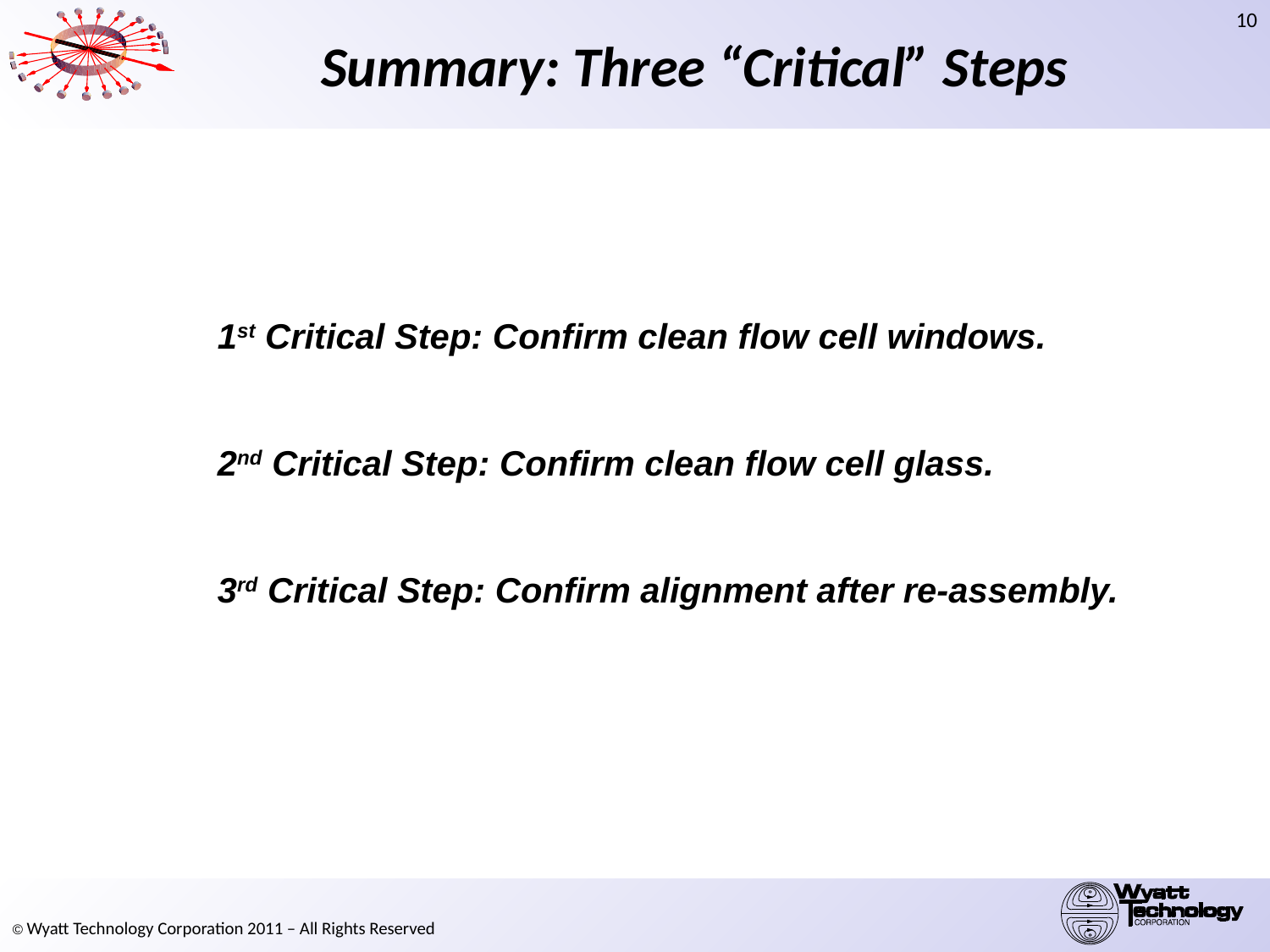

Summary: Three “Critical” Steps
1st Critical Step: Confirm clean flow cell windows.

2nd Critical Step: Confirm clean flow cell glass.

3rd Critical Step: Confirm alignment after re-assembly.